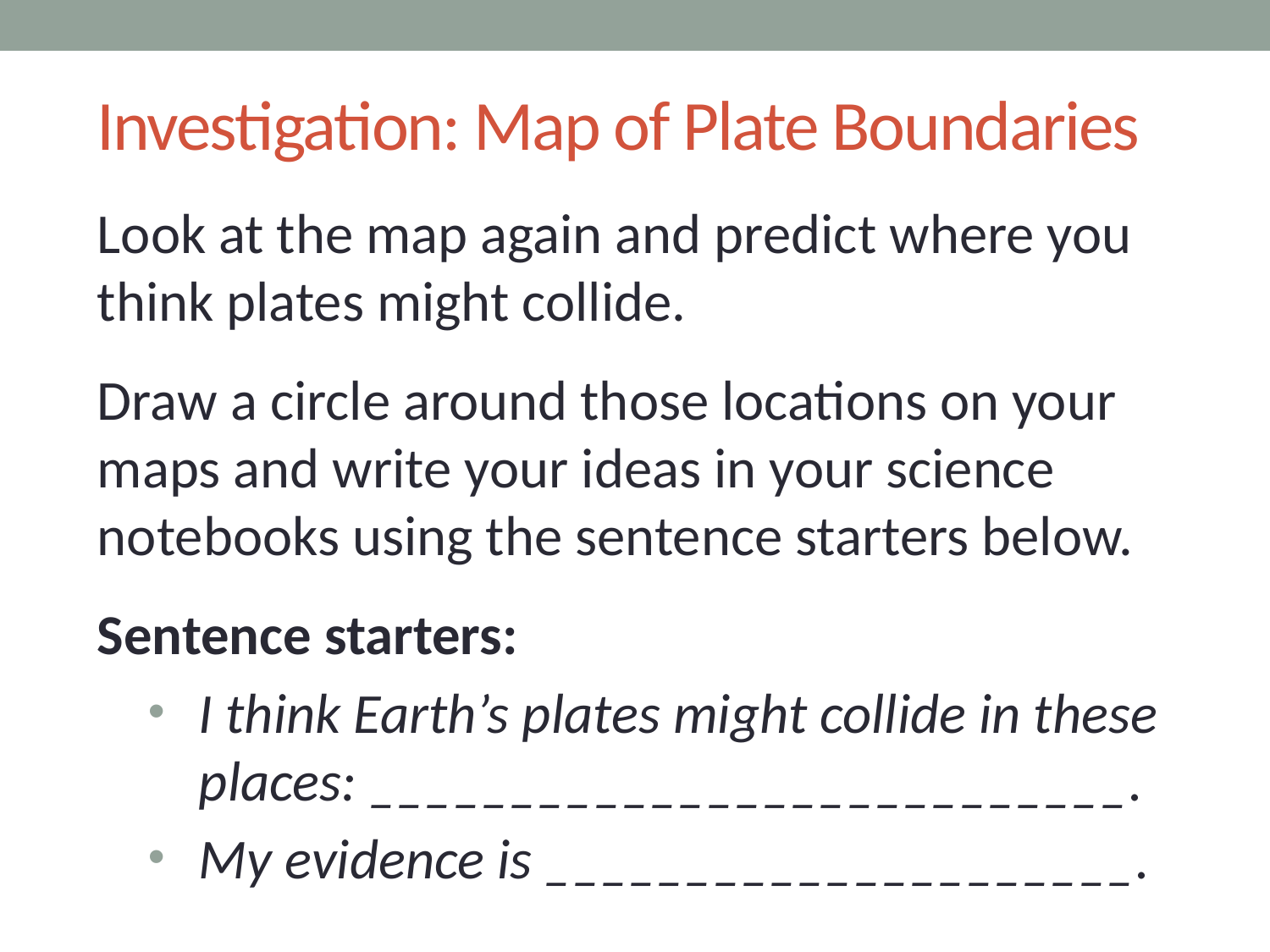

# Investigation: Map of Plate Boundaries
Look at the map again and predict where you think plates might collide.
Draw a circle around those locations on your maps and write your ideas in your science notebooks using the sentence starters below.
Sentence starters:
I think Earth’s plates might collide in these places: ___________________________.
My evidence is _____________________.